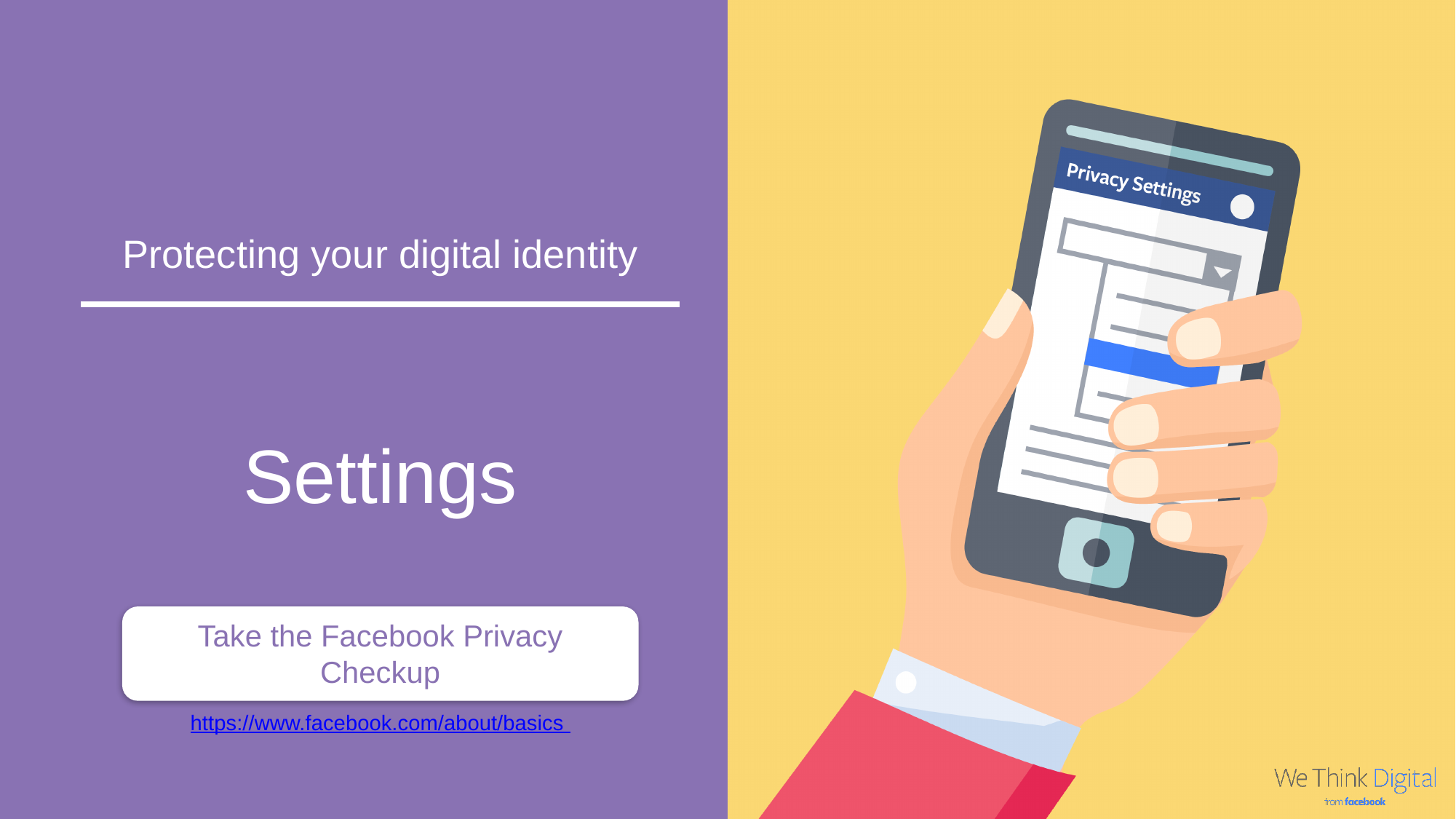

Protecting your digital identity

Settings

Take the Facebook Privacy Checkup
https://www.facebook.com/about/basics